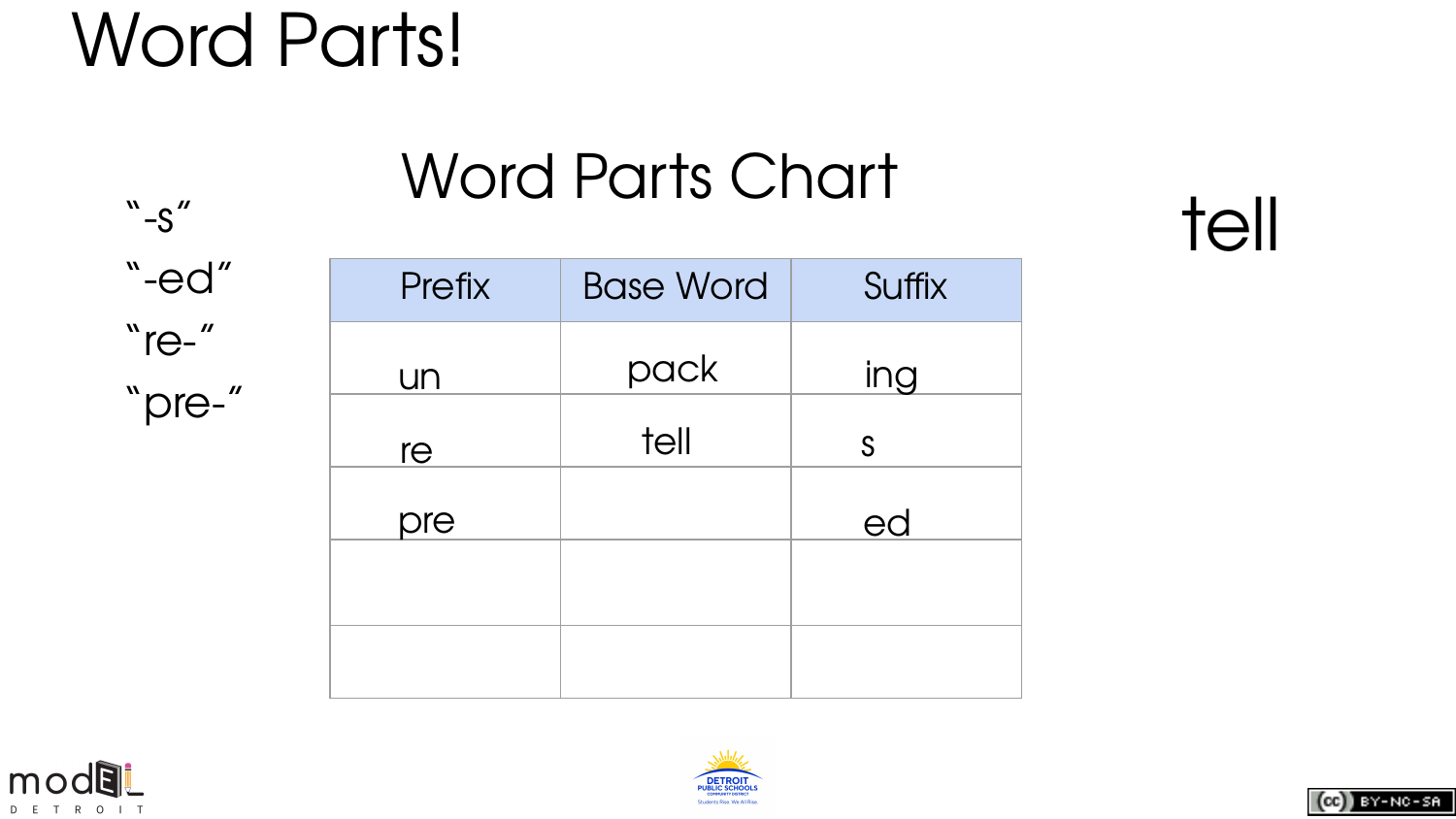

# Word Parts!

Word Parts Chart

 “-s”
 “-ed”
 “re-”
 “pre-”
tell
| Prefix | Base Word | Suffix |
| --- | --- | --- |
|  |  |  |
|  |  |  |
|  |  |  |
|  |  |  |
|  |  |  |
pack
ing
un
tell
s
 re

pre
ed